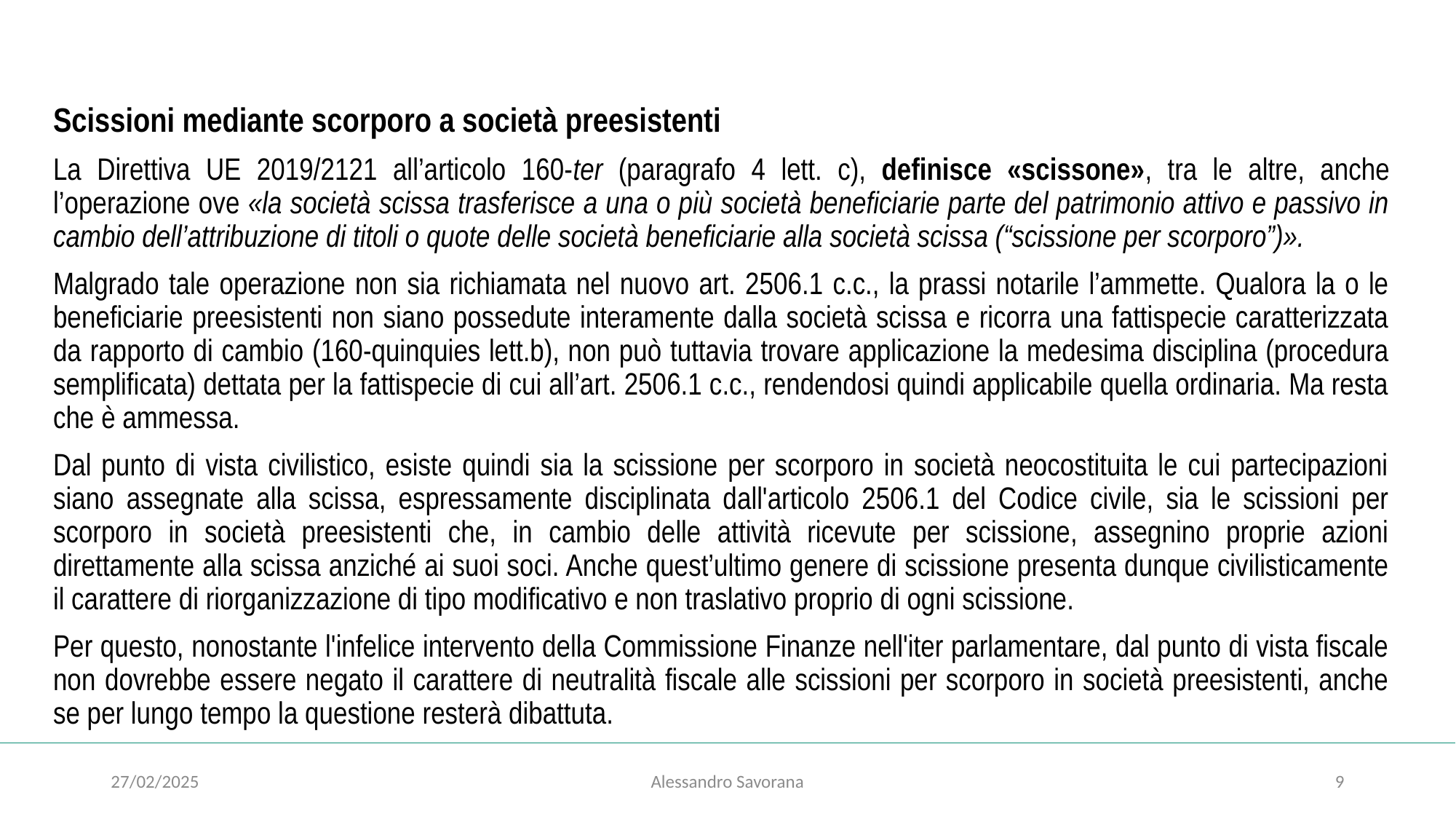

#
Scissioni mediante scorporo a società preesistenti
La Direttiva UE 2019/2121 all’articolo 160-ter (paragrafo 4 lett. c), definisce «scissone», tra le altre, anche l’operazione ove «la società scissa trasferisce a una o più società beneficiarie parte del patrimonio attivo e passivo in cambio dell’attribuzione di titoli o quote delle società beneficiarie alla società scissa (“scissione per scorporo”)».
Malgrado tale operazione non sia richiamata nel nuovo art. 2506.1 c.c., la prassi notarile l’ammette. Qualora la o le beneficiarie preesistenti non siano possedute interamente dalla società scissa e ricorra una fattispecie caratterizzata da rapporto di cambio (160-quinquies lett.b), non può tuttavia trovare applicazione la medesima disciplina (procedura semplificata) dettata per la fattispecie di cui all’art. 2506.1 c.c., rendendosi quindi applicabile quella ordinaria. Ma resta che è ammessa.
Dal punto di vista civilistico, esiste quindi sia la scissione per scorporo in società neocostituita le cui partecipazioni siano assegnate alla scissa, espressamente disciplinata dall'articolo 2506.1 del Codice civile, sia le scissioni per scorporo in società preesistenti che, in cambio delle attività ricevute per scissione, assegnino proprie azioni direttamente alla scissa anziché ai suoi soci. Anche quest’ultimo genere di scissione presenta dunque civilisticamente il carattere di riorganizzazione di tipo modificativo e non traslativo proprio di ogni scissione.
Per questo, nonostante l'infelice intervento della Commissione Finanze nell'iter parlamentare, dal punto di vista fiscale non dovrebbe essere negato il carattere di neutralità fiscale alle scissioni per scorporo in società preesistenti, anche se per lungo tempo la questione resterà dibattuta.

27/02/2025
Alessandro Savorana
9